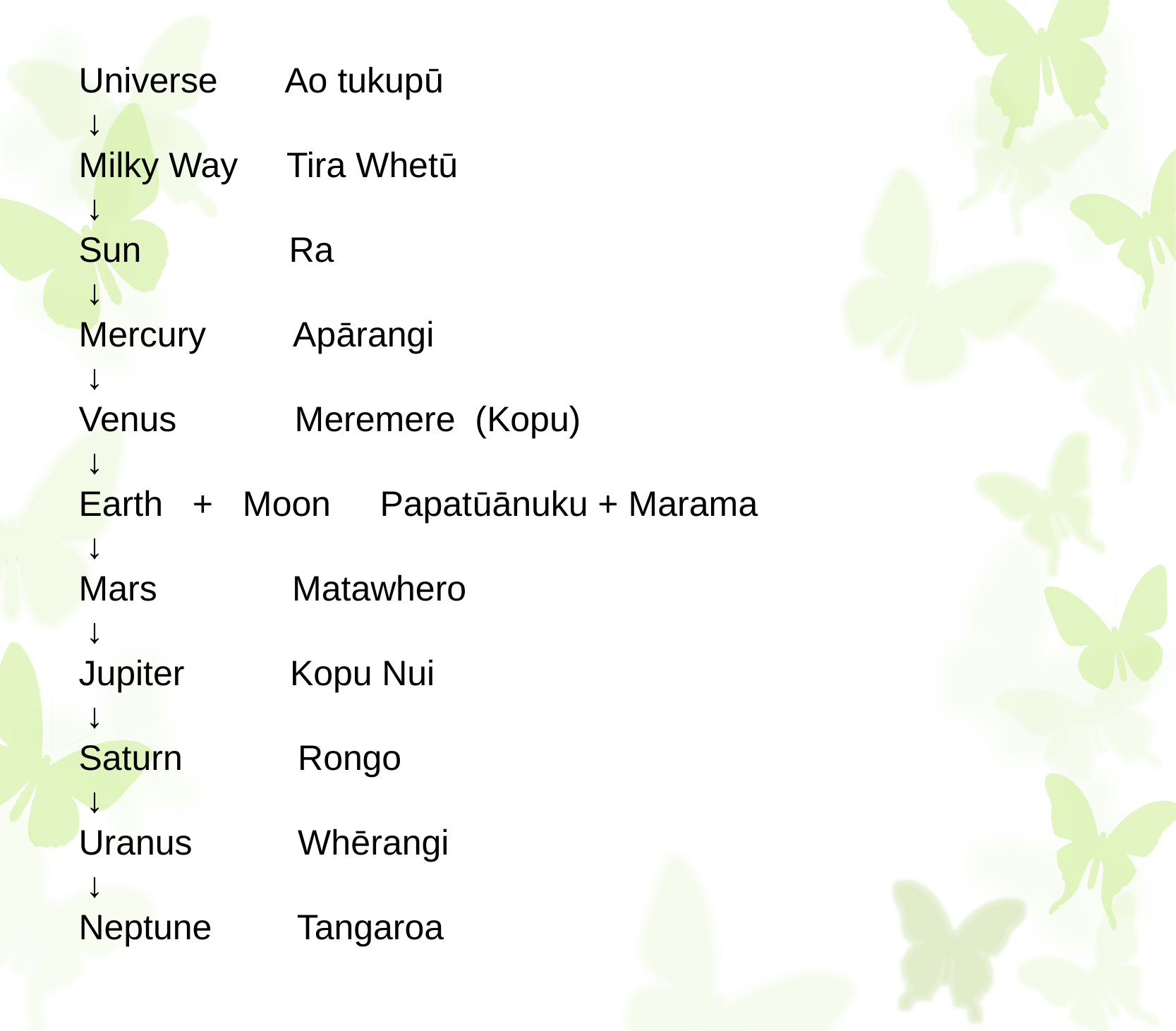

Universe       Ao tukupū
 ↓
Milky Way     Tira Whetū
 ↓
Sun               Ra
 ↓
Mercury         Apārangi
 ↓
Venus            Meremere  (Kopu)
 ↓
Earth   +   Moon     Papatūānuku + Marama
 ↓
Mars              Matawhero
 ↓
Jupiter           Kopu Nui
 ↓
Saturn            Rongo
 ↓
Uranus           Whērangi
 ↓
Neptune         Tangaroa